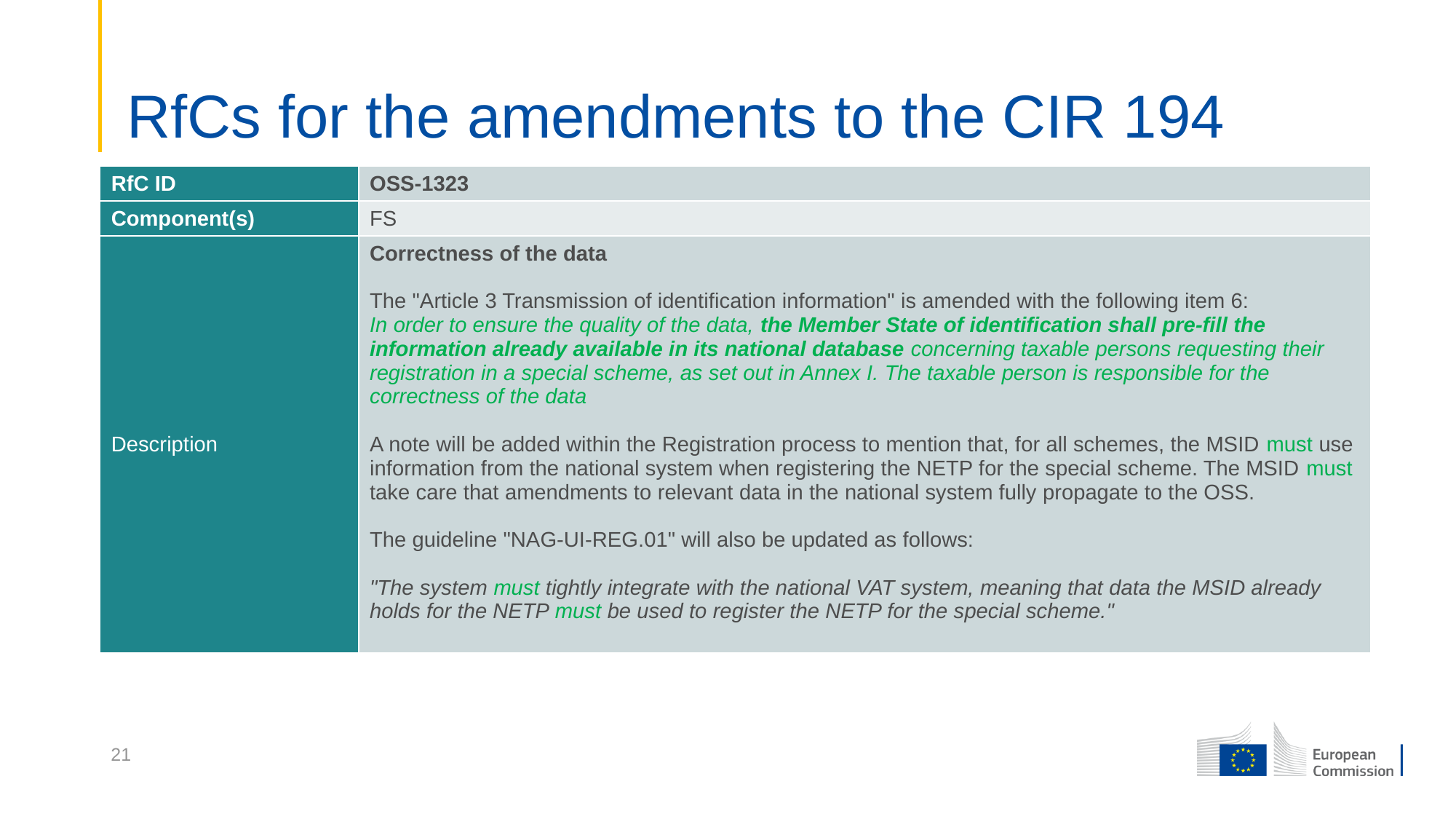

# RfCs for the amendments to the CIR 194
| RfC ID | OSS-1323 |
| --- | --- |
| Component(s) | FS |
| Description | Correctness of the data The "Article 3 Transmission of identification information" is amended with the following item 6: In order to ensure the quality of the data, the Member State of identification shall pre-fill the information already available in its national database concerning taxable persons requesting their registration in a special scheme, as set out in Annex I. The taxable person is responsible for the correctness of the data A note will be added within the Registration process to mention that, for all schemes, the MSID must use information from the national system when registering the NETP for the special scheme. The MSID must take care that amendments to relevant data in the national system fully propagate to the OSS. The guideline "NAG-UI-REG.01" will also be updated as follows: "The system must tightly integrate with the national VAT system, meaning that data the MSID already holds for the NETP must be used to register the NETP for the special scheme." |
21